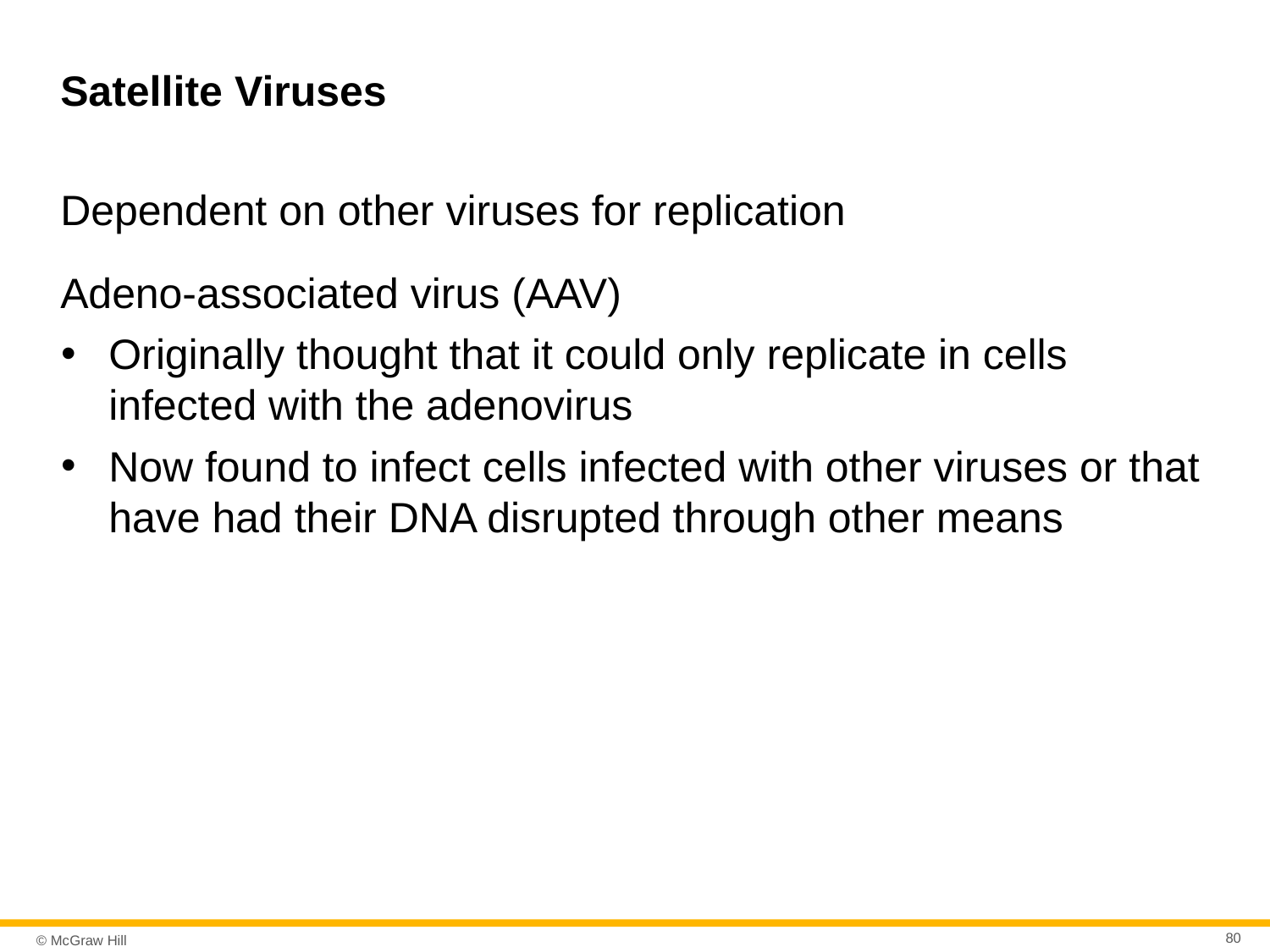

# Satellite Viruses
Dependent on other viruses for replication
Adeno-associated virus (AAV)
Originally thought that it could only replicate in cells infected with the adenovirus
Now found to infect cells infected with other viruses or that have had their DNA disrupted through other means